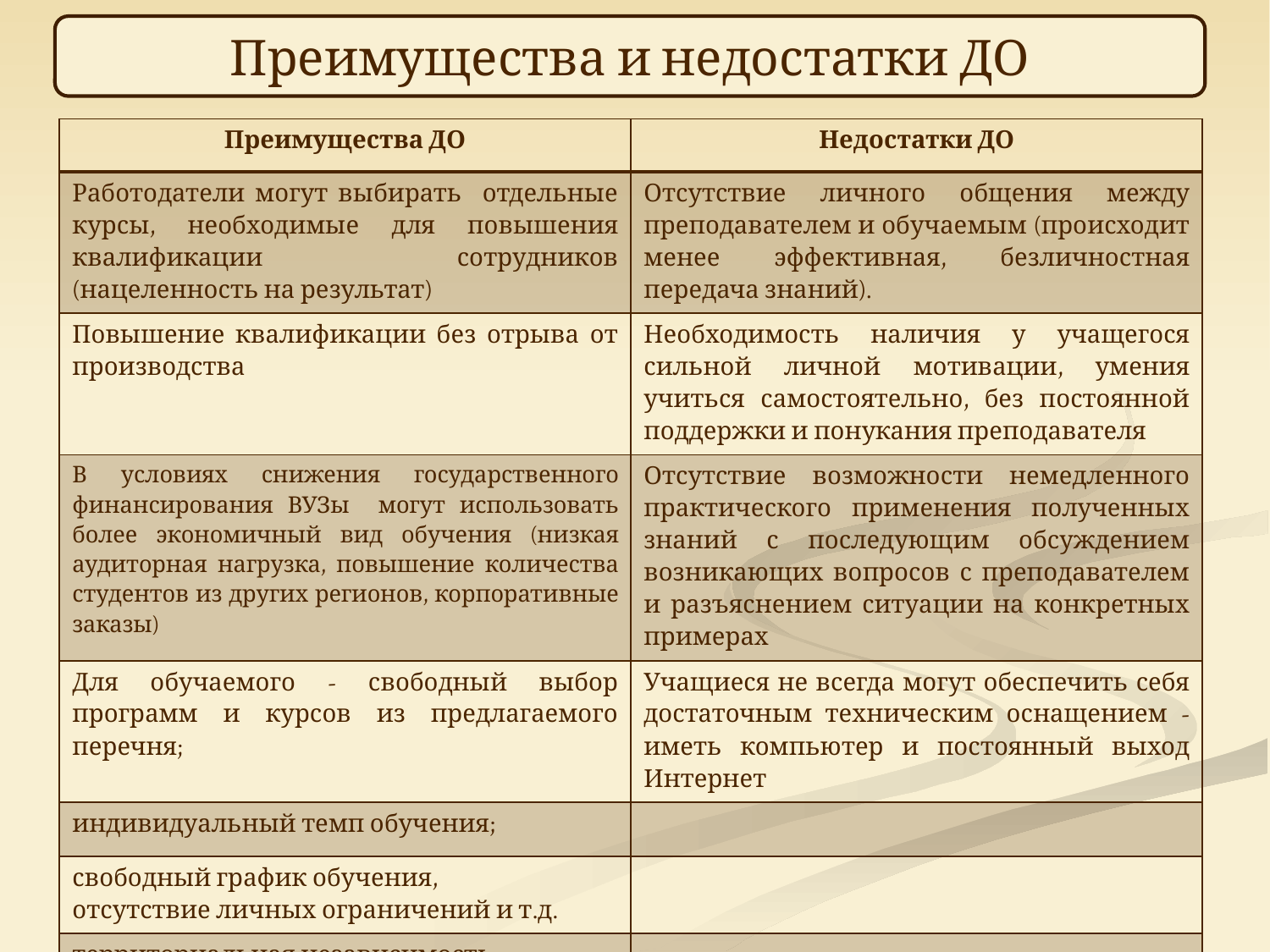

Преимущества и недостатки ДО
| Преимущества ДО | Недостатки ДО |
| --- | --- |
| Работодатели могут выбирать отдельные курсы, необходимые для повышения квалификации сотрудников (нацеленность на результат) | Отсутствие личного общения между преподавателем и обучаемым (происходит менее эффективная, безличностная передача знаний). |
| Повышение квалификации без отрыва от производства | Необходимость наличия у учащегося сильной личной мотивации, умения учиться самостоятельно, без постоянной поддержки и понукания преподавателя |
| В условиях снижения государственного финансирования ВУЗы могут использовать более экономичный вид обучения (низкая аудиторная нагрузка, повышение количества студентов из других регионов, корпоративные заказы) | Отсутствие возможности немедленного практического применения полученных знаний с последующим обсуждением возникающих вопросов с преподавателем и разъяснением ситуации на конкретных примерах |
| Для обучаемого - свободный выбор программ и курсов из предлагаемого перечня; | Учащиеся не всегда могут обеспечить себя достаточным техническим оснащением - иметь компьютер и постоянный выход Интернет |
| индивидуальный темп обучения; |  |
| свободный график обучения, отсутствие личных ограничений и т.д. |  |
| территориальная независимость; |  |
| повышение качества курсовой подготовки; |  |